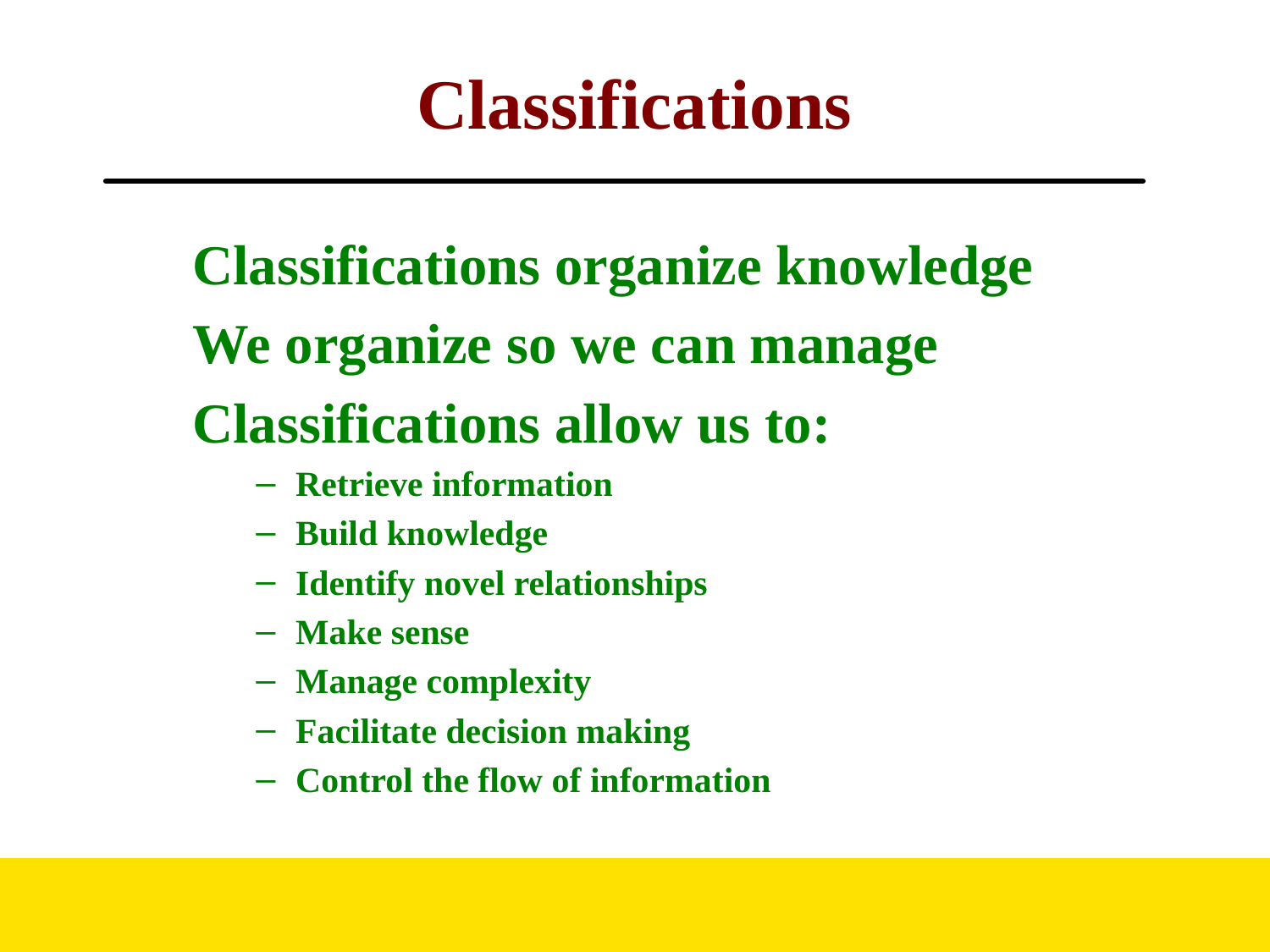

# Classifications
Classifications organize knowledge
We organize so we can manage
Classifications allow us to:
Retrieve information
Build knowledge
Identify novel relationships
Make sense
Manage complexity
Facilitate decision making
Control the flow of information